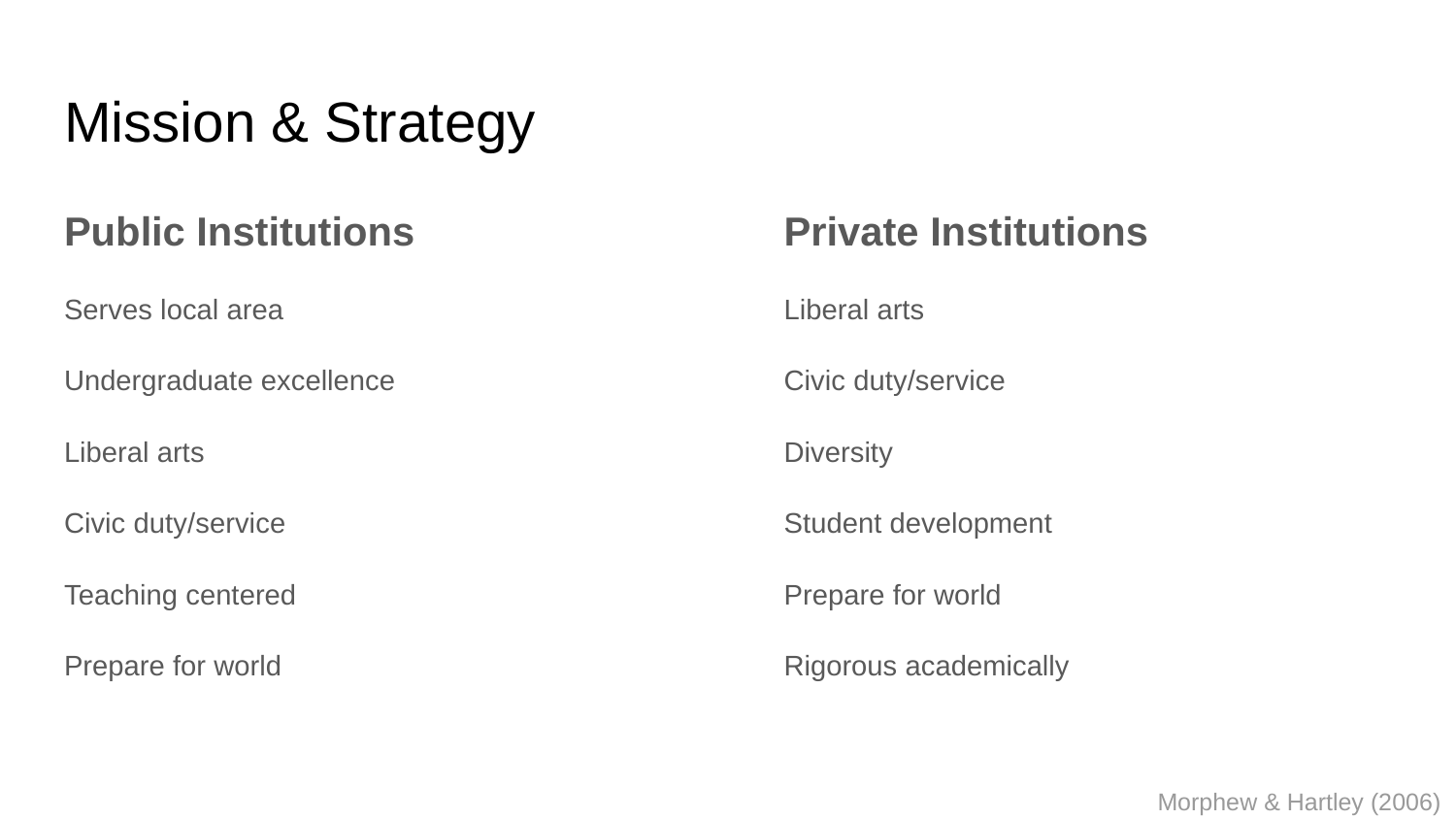

# Mission & Strategy
Public Institutions
Serves local area
Undergraduate excellence
Liberal arts
Civic duty/service
Teaching centered
Prepare for world

Private Institutions
Liberal arts
Civic duty/service
Diversity
Student development
Prepare for world
Rigorous academically
Morphew & Hartley (2006)